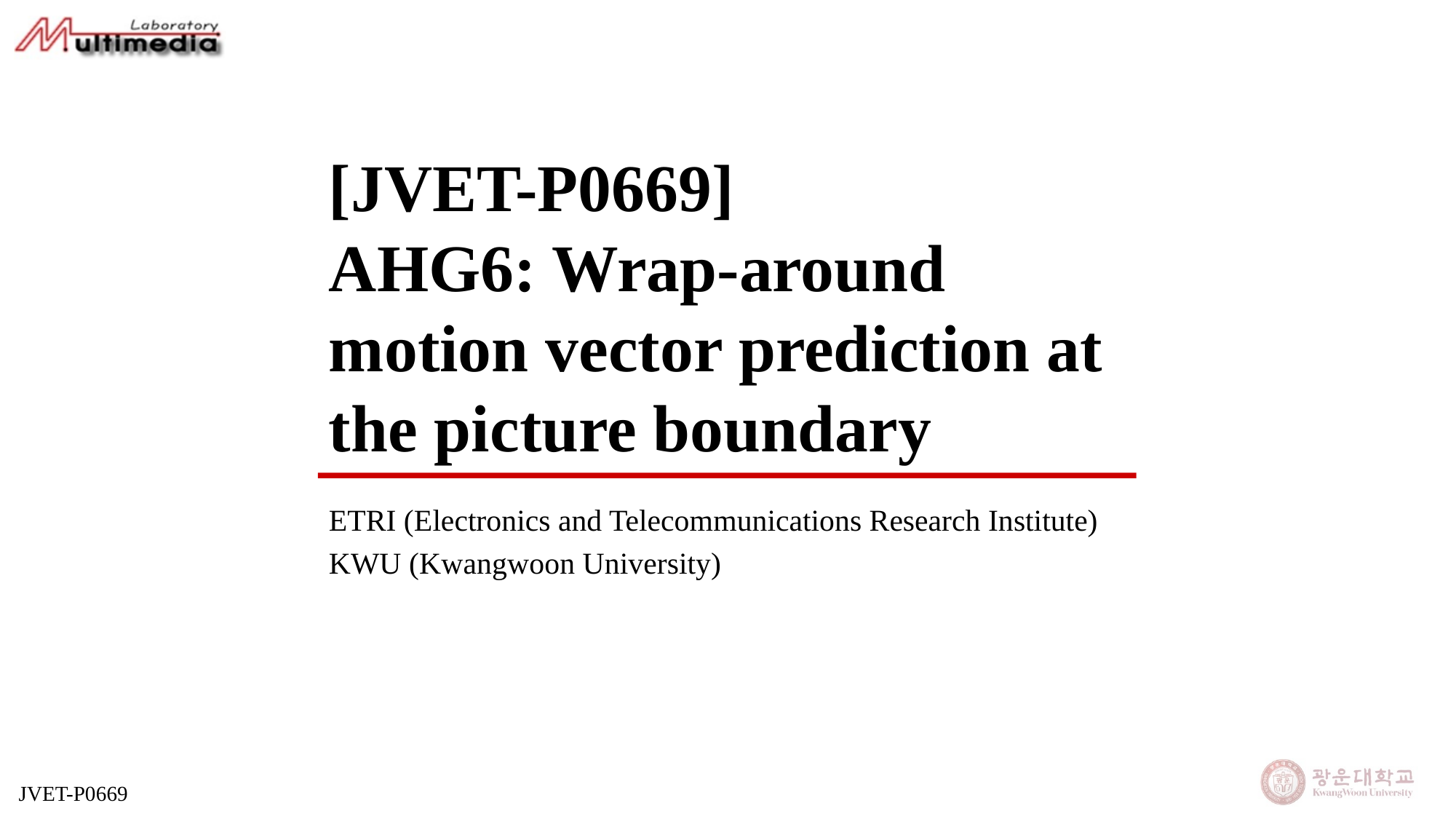

# [JVET-P0669] AHG6: Wrap-around motion vector prediction at the picture boundary
ETRI (Electronics and Telecommunications Research Institute)
KWU (Kwangwoon University)